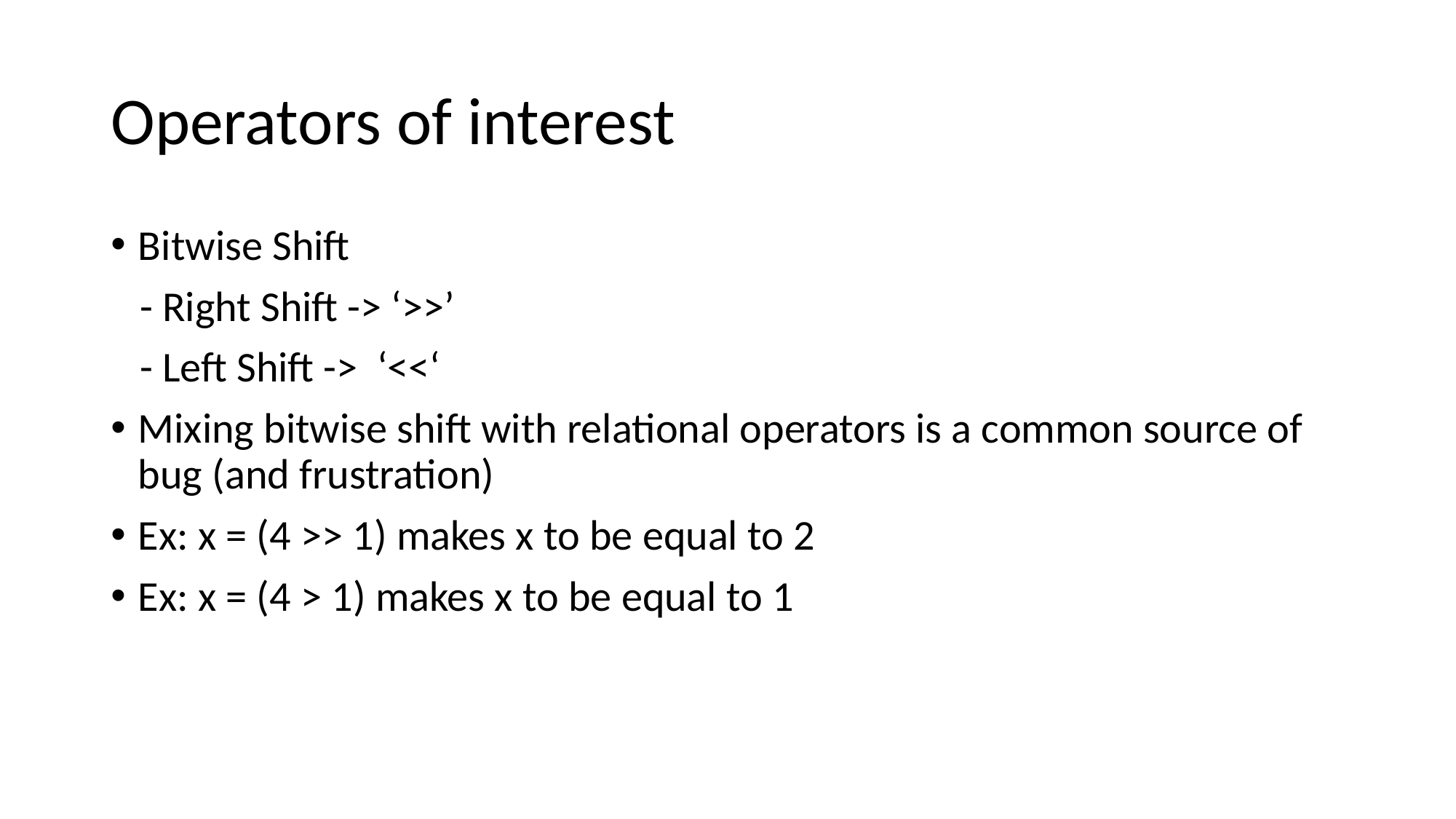

# Operators of interest
Bitwise Shift
   - Right Shift -> ‘>>’
   - Left Shift ->  ‘<<‘
Mixing bitwise shift with relational operators is a common source of bug (and frustration)
Ex: x = (4 >> 1) makes x to be equal to 2
Ex: x = (4 > 1) makes x to be equal to 1